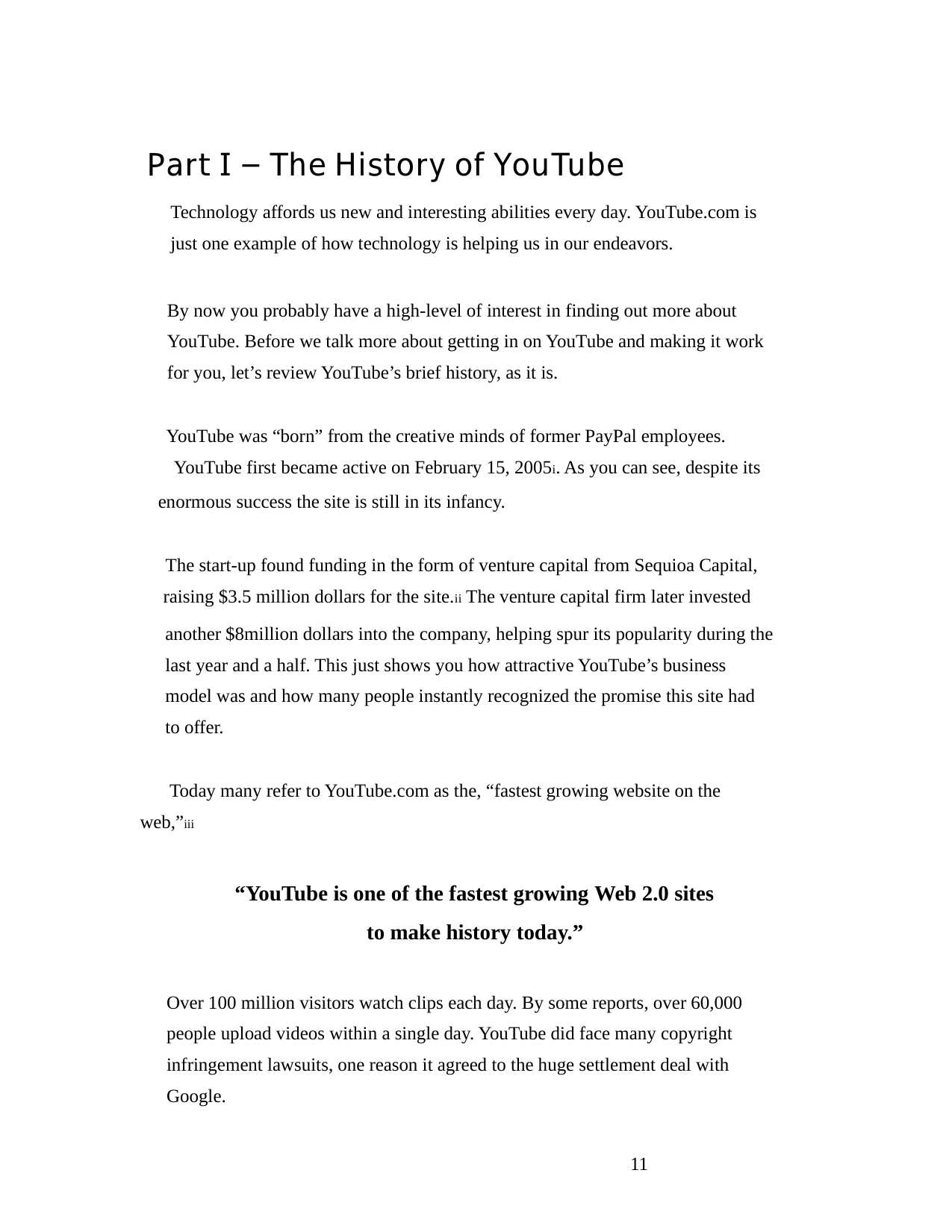

Part I – The History of YouTube
Technology affords us new and interesting abilities every day. YouTube.com is
just one example of how technology is helping us in our endeavors.
By now you probably have a high-level of interest in finding out more about
YouTube. Before we talk more about getting in on YouTube and making it work
for you, let’s review YouTube’s brief history, as it is.
YouTube was “born” from the creative minds of former PayPal employees.
YouTube first became active on February 15, 2005i. As you can see, despite its
enormous success the site is still in its infancy.
The start-up found funding in the form of venture capital from Sequioa Capital,
raising $3.5 million dollars for the site.ii The venture capital firm later invested
another $8million dollars into the company, helping spur its popularity during the
last year and a half. This just shows you how attractive YouTube’s business
model was and how many people instantly recognized the promise this site had
to offer.
Today many refer to YouTube.com as the, “fastest growing website on the
web,”iii
“YouTube is one of the fastest growing Web 2.0 sites
to make history today.”
Over 100 million visitors watch clips each day. By some reports, over 60,000
people upload videos within a single day. YouTube did face many copyright
infringement lawsuits, one reason it agreed to the huge settlement deal with
Google.
11